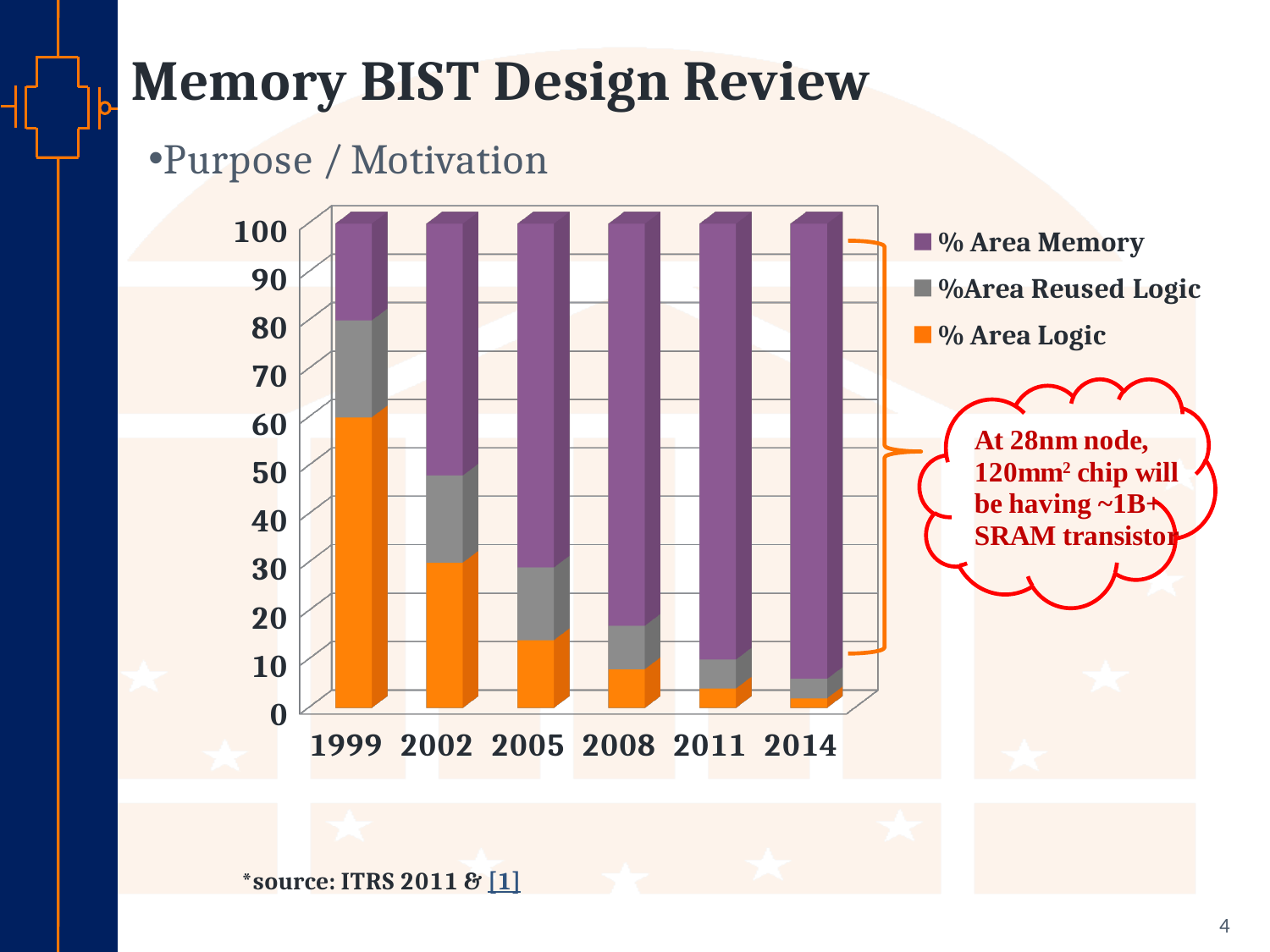

# Memory BIST Design Review
Purpose / Motivation

[unsupported chart]

*source: ITRS 2011 & [1]
4